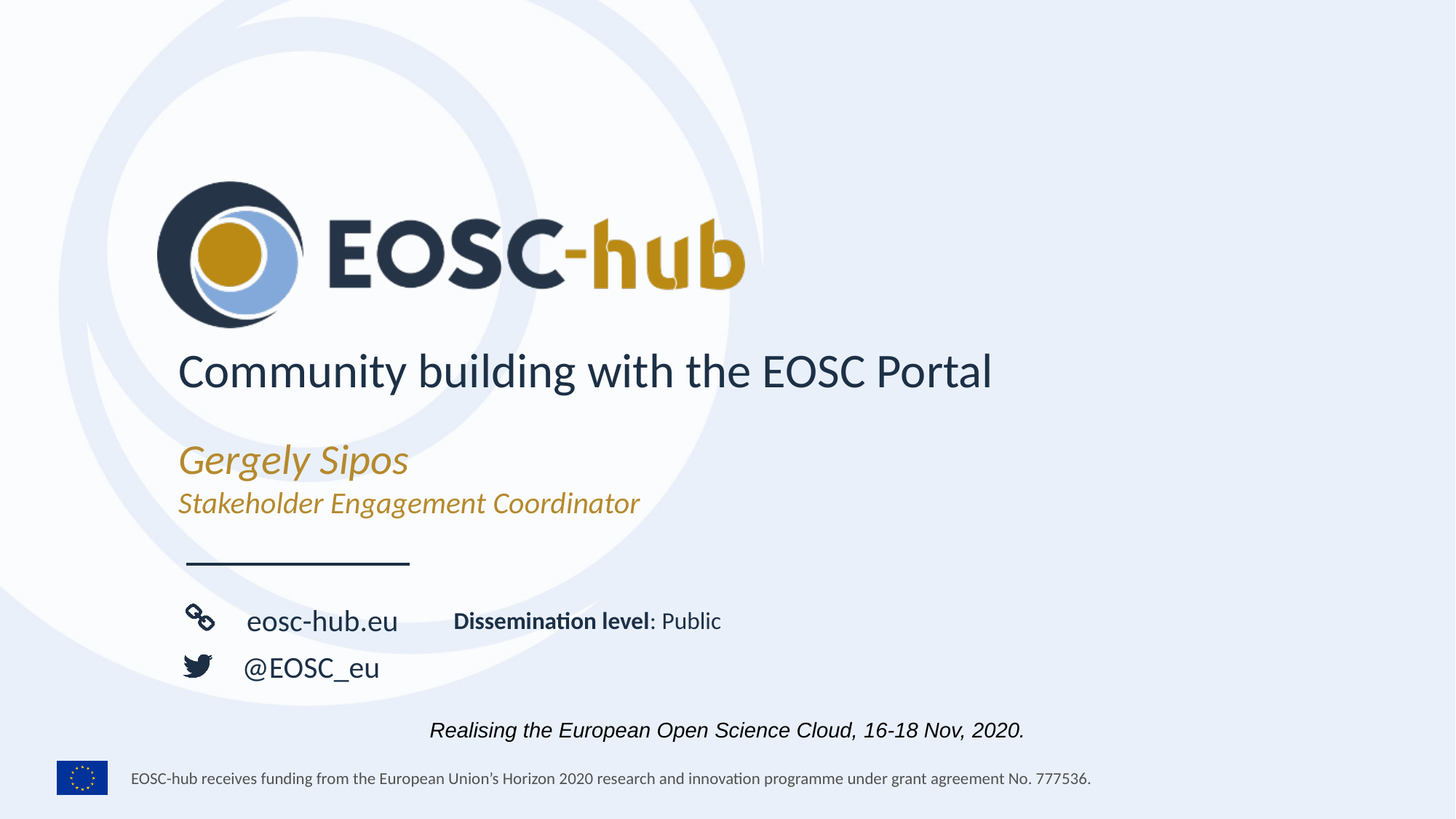

Community building with the EOSC Portal
Gergely Sipos
Stakeholder Engagement Coordinator
Dissemination level: Public
Realising the European Open Science Cloud, 16-18 Nov, 2020.